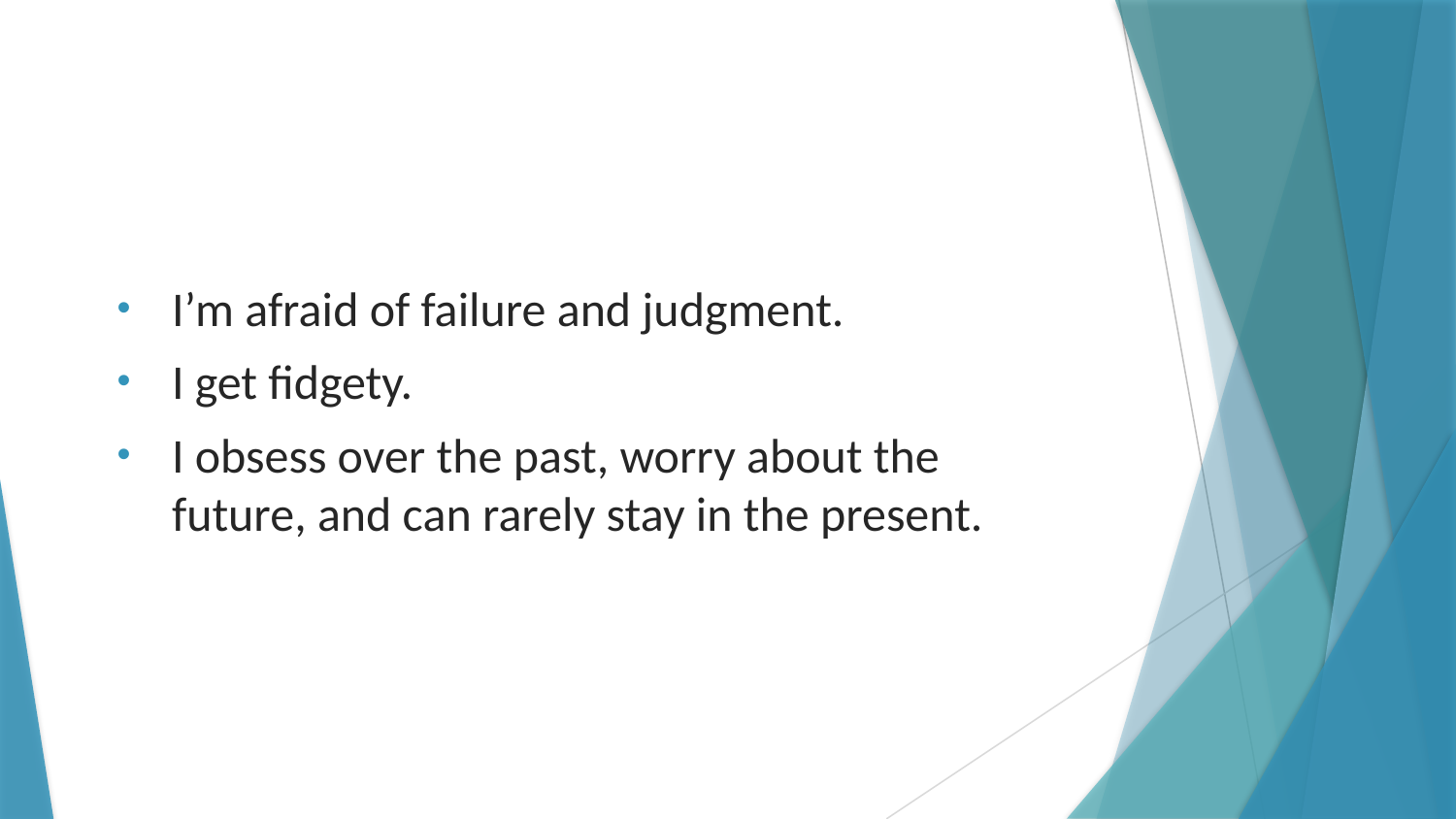

I’m afraid of failure and judgment.
I get fidgety.
I obsess over the past, worry about the future, and can rarely stay in the present.